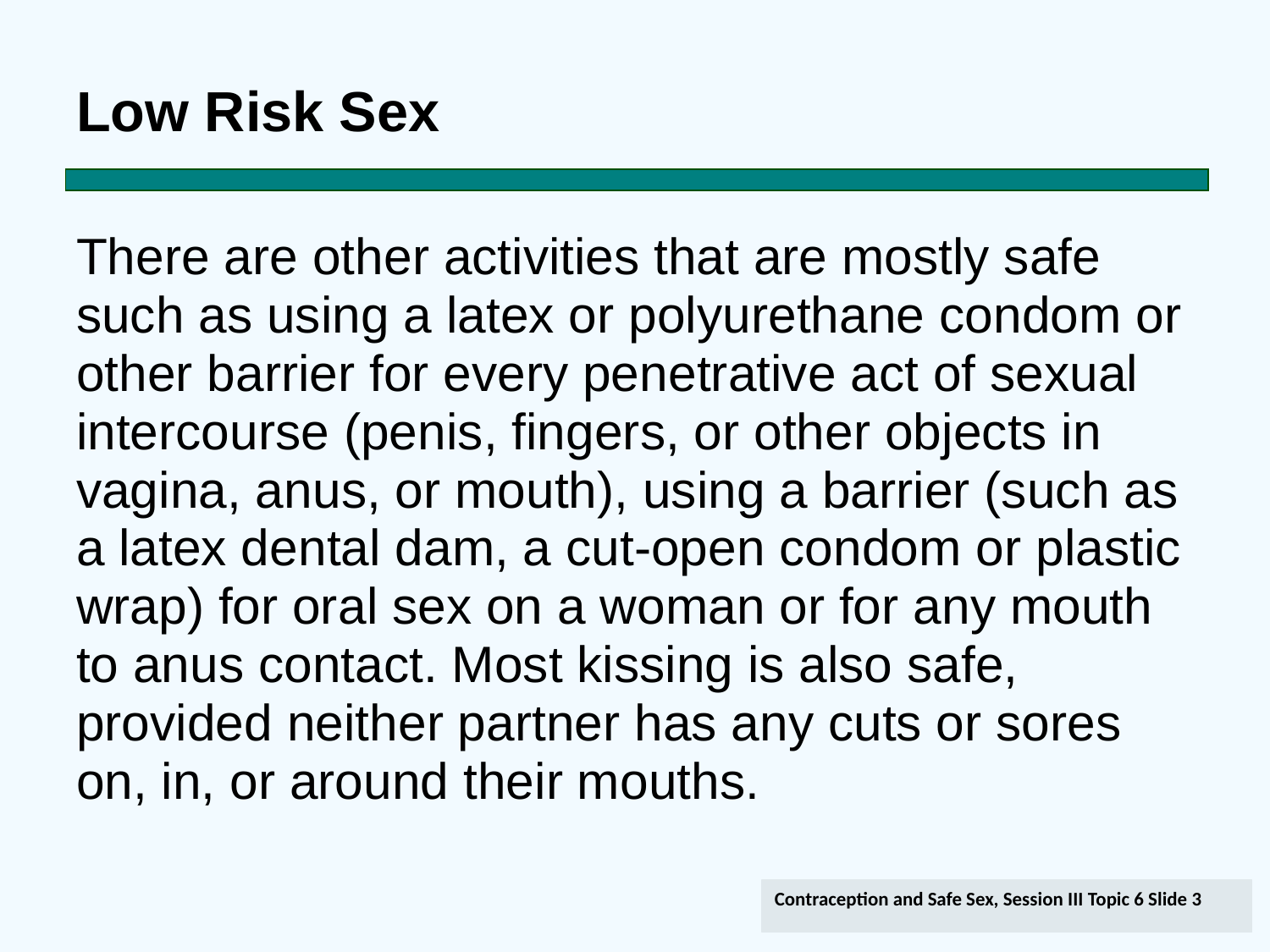

# Low Risk Sex
There are other activities that are mostly safe such as using a latex or polyurethane condom or other barrier for every penetrative act of sexual intercourse (penis, fingers, or other objects in vagina, anus, or mouth), using a barrier (such as a latex dental dam, a cut-open condom or plastic wrap) for oral sex on a woman or for any mouth to anus contact. Most kissing is also safe, provided neither partner has any cuts or sores on, in, or around their mouths.
Contraception and Safe Sex, Session III Topic 6 Slide 3